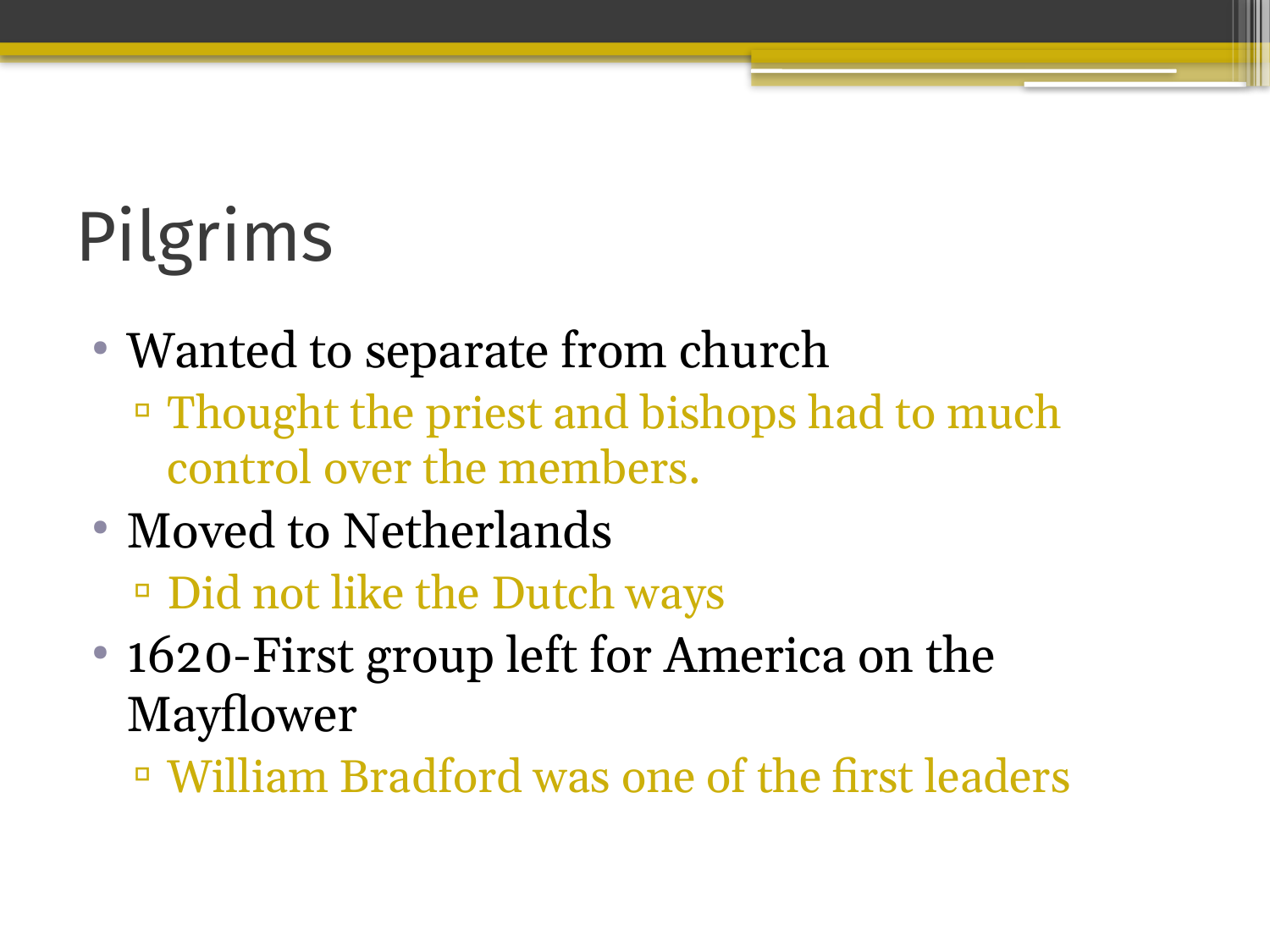

# Pilgrims
Wanted to separate from church
Thought the priest and bishops had to much control over the members.
Moved to Netherlands
Did not like the Dutch ways
1620-First group left for America on the Mayflower
William Bradford was one of the first leaders